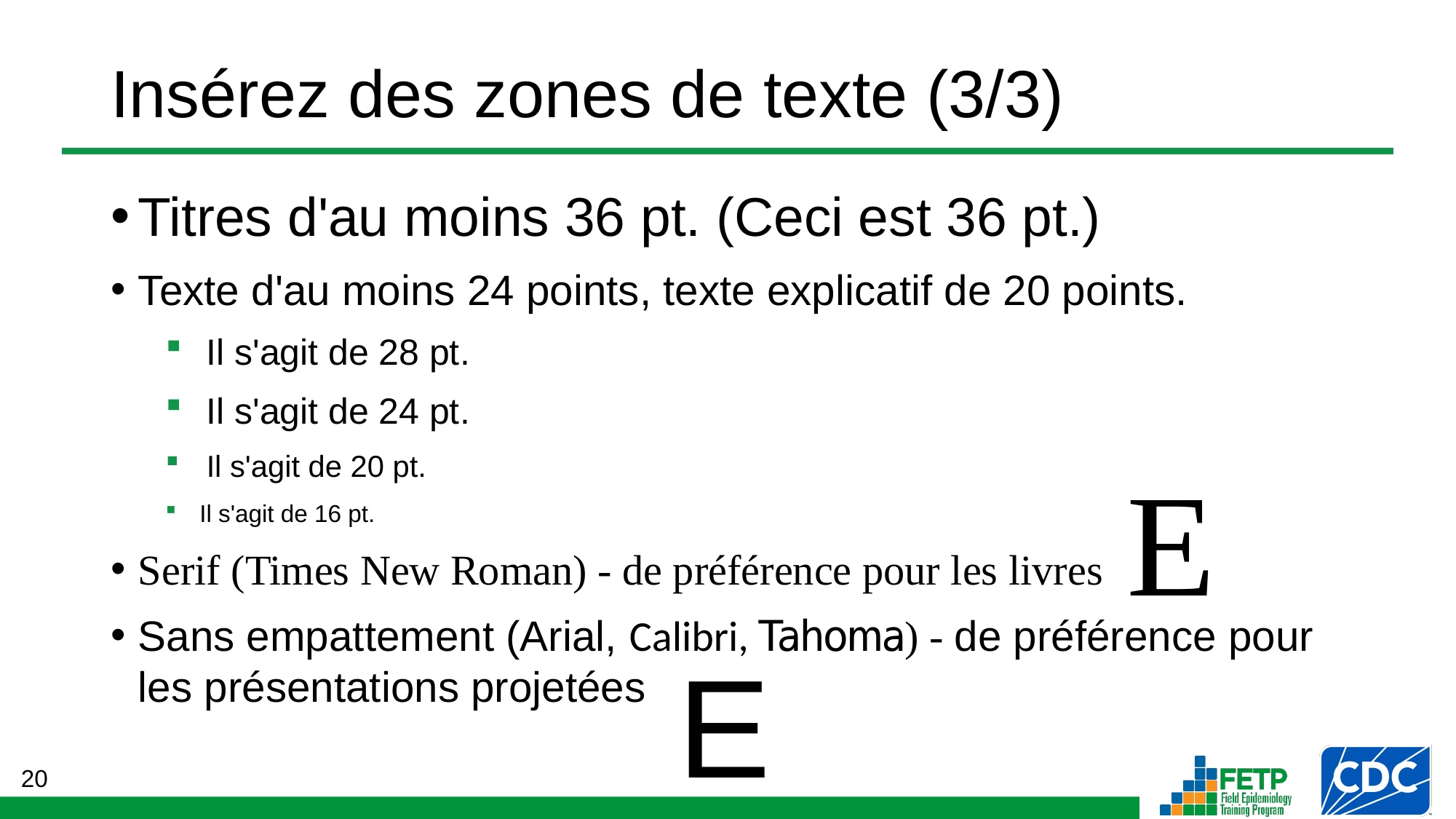

# Insérez des zones de texte (3/3)
Titres d'au moins 36 pt. (Ceci est 36 pt.)
Texte d'au moins 24 points, texte explicatif de 20 points.
Il s'agit de 28 pt.
Il s'agit de 24 pt.
Il s'agit de 20 pt.
Il s'agit de 16 pt.
Serif (Times New Roman) - de préférence pour les livres
Sans empattement (Arial, Calibri, Tahoma) - de préférence pour les présentations projetées
E
E